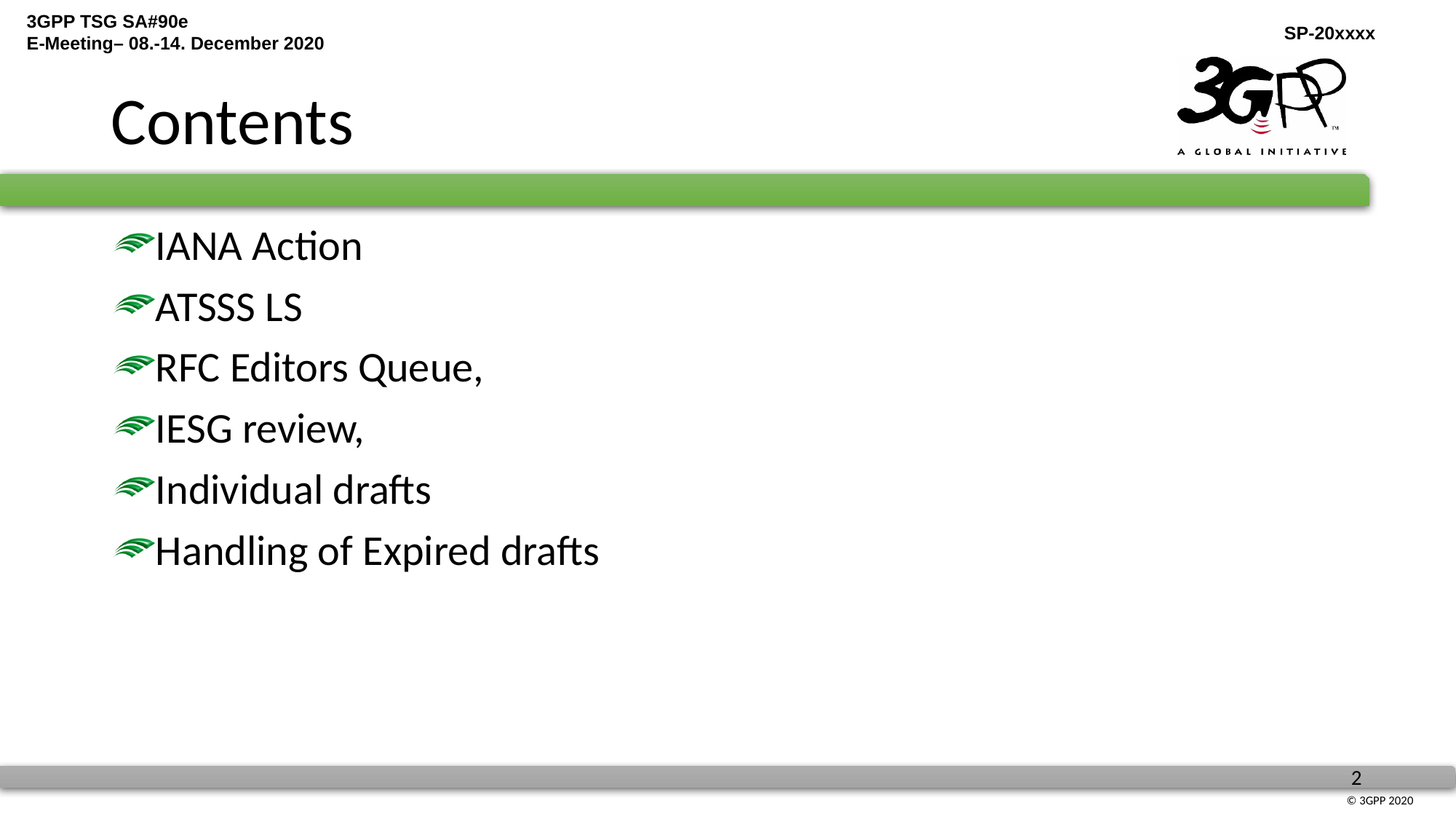

# Contents
IANA Action
ATSSS LS
RFC Editors Queue,
IESG review,
Individual drafts
Handling of Expired drafts